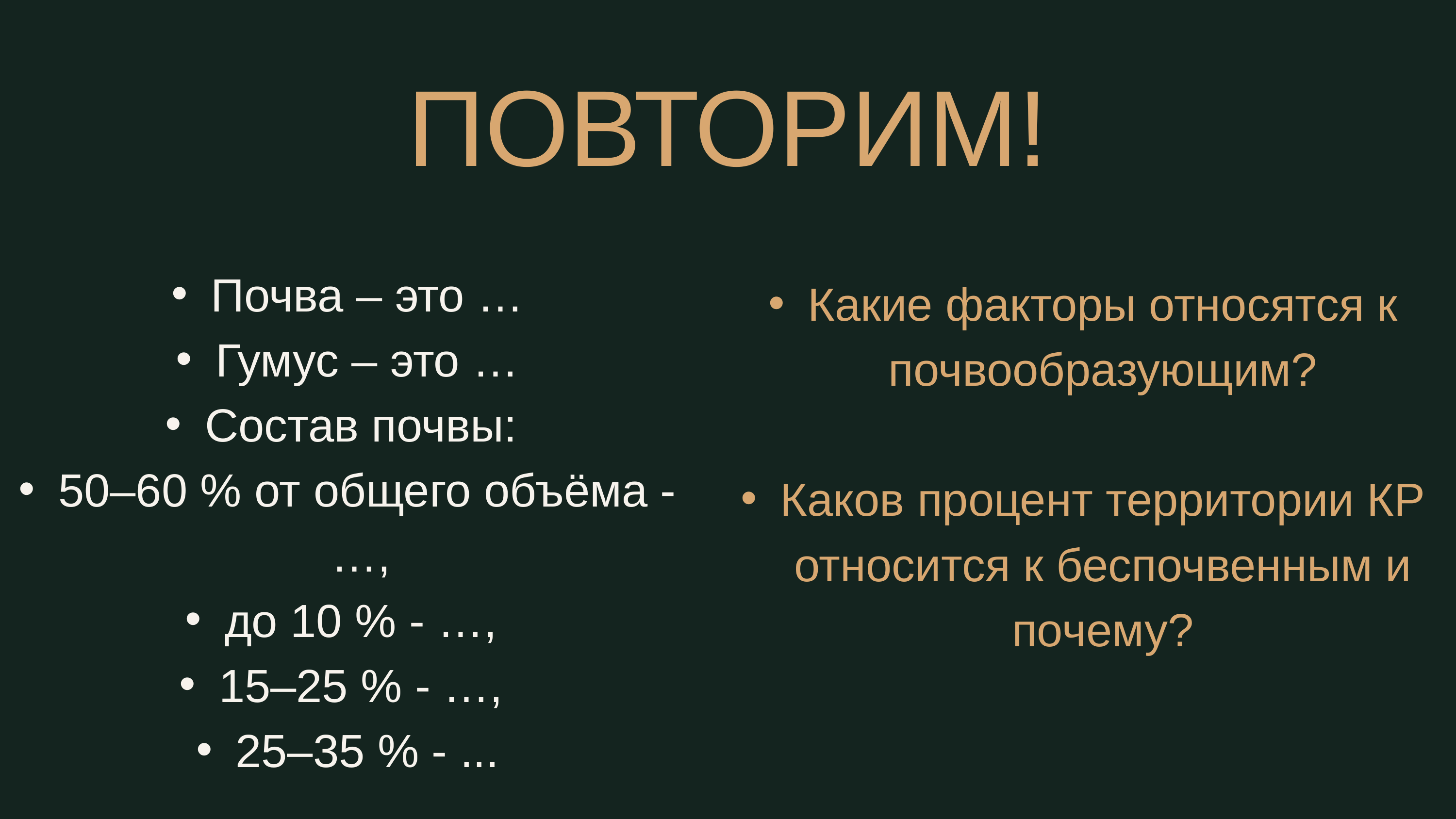

ПОВТОРИМ!
Почва – это …
Гумус – это …
Состав почвы:
50–60 % от общего объёма - …,
до 10 % - …,
15–25 % - …,
25–35 % - ...
Какие факторы относятся к почвообразующим?

Каков процент территории КР относится к беспочвенным и почему?